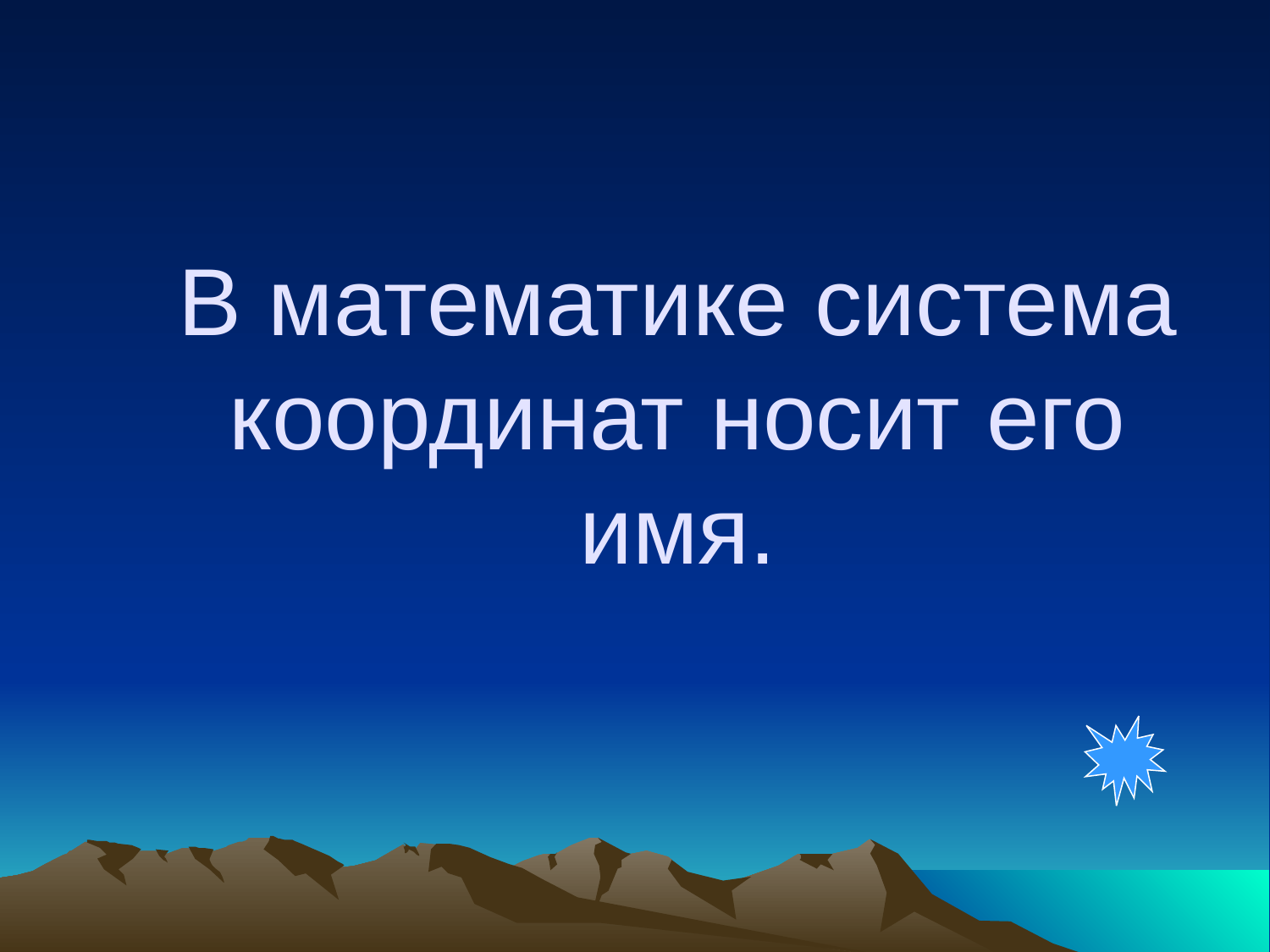

# В математике система координат носит его имя.